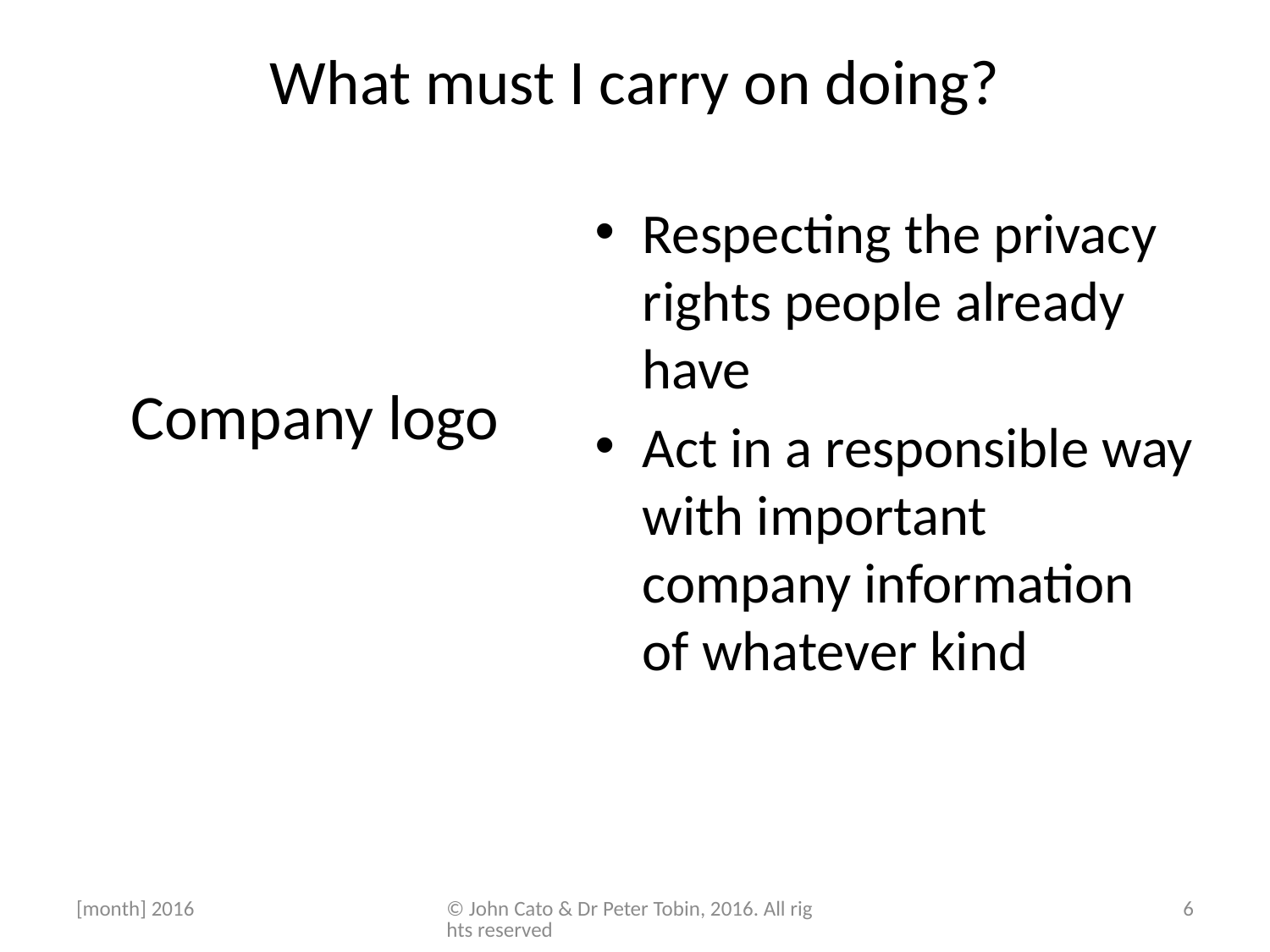

# What must I carry on doing?
Respecting the privacy rights people already have
Act in a responsible way with important company information of whatever kind
Company logo
[month] 2016
© John Cato & Dr Peter Tobin, 2016. All rights reserved
6